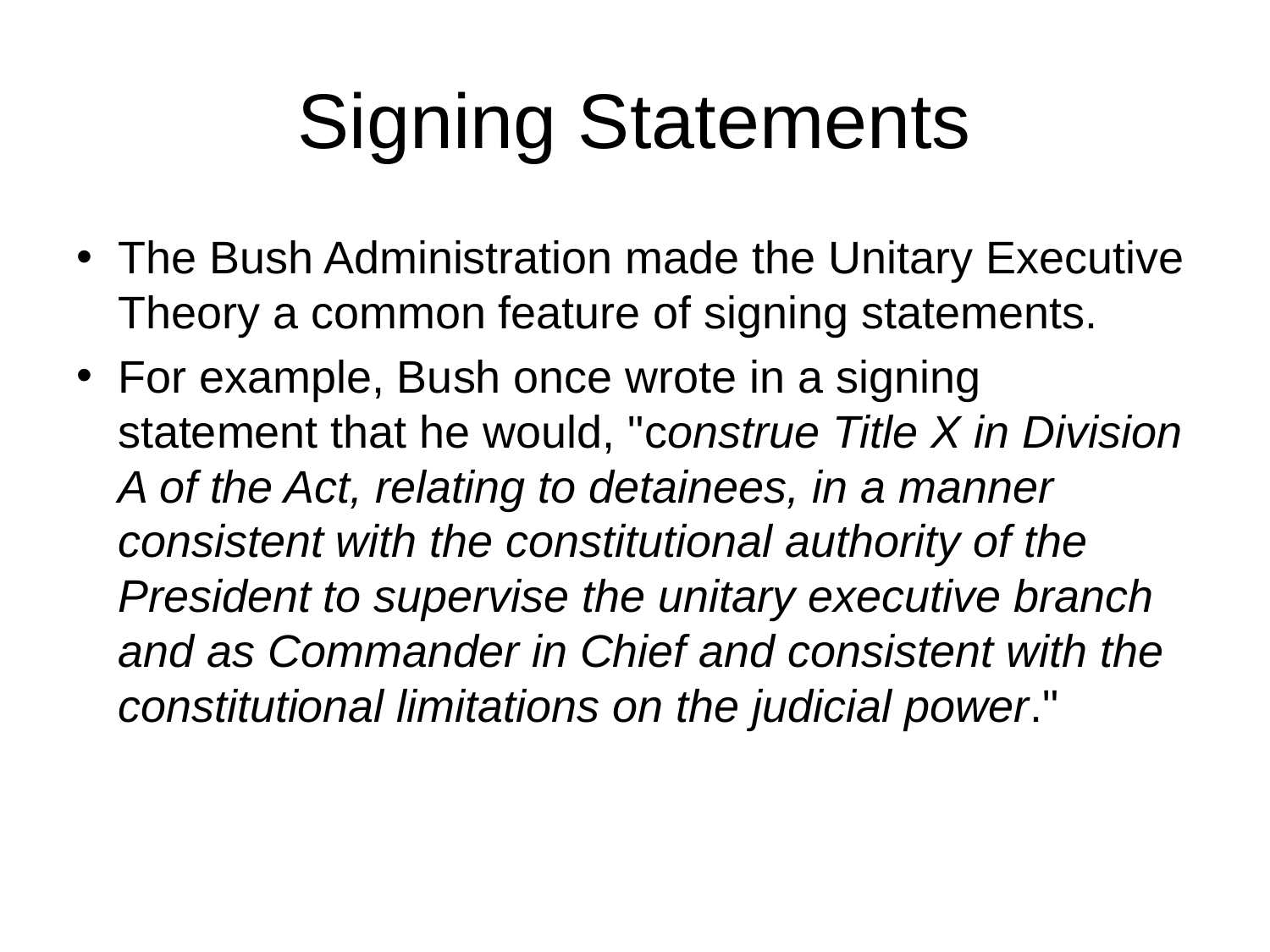

# Signing Statements
The Bush Administration made the Unitary Executive Theory a common feature of signing statements.
For example, Bush once wrote in a signing statement that he would, "construe Title X in Division A of the Act, relating to detainees, in a manner consistent with the constitutional authority of the President to supervise the unitary executive branch and as Commander in Chief and consistent with the constitutional limitations on the judicial power."